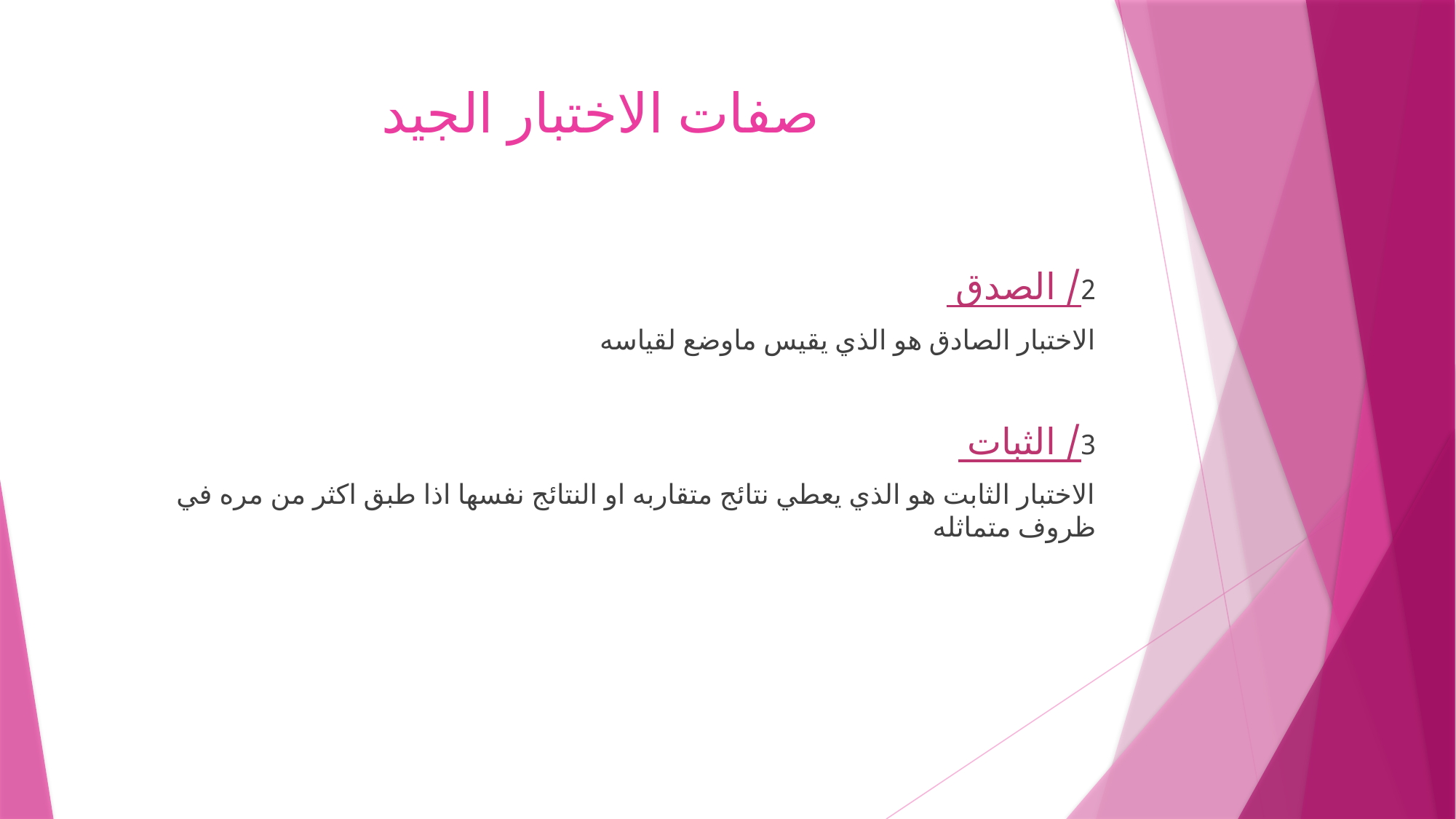

# صفات الاختبار الجيد
2/ الصدق
الاختبار الصادق هو الذي يقيس ماوضع لقياسه

3/ الثبات
الاختبار الثابت هو الذي يعطي نتائج متقاربه او النتائج نفسها اذا طبق اكثر من مره في ظروف متماثله